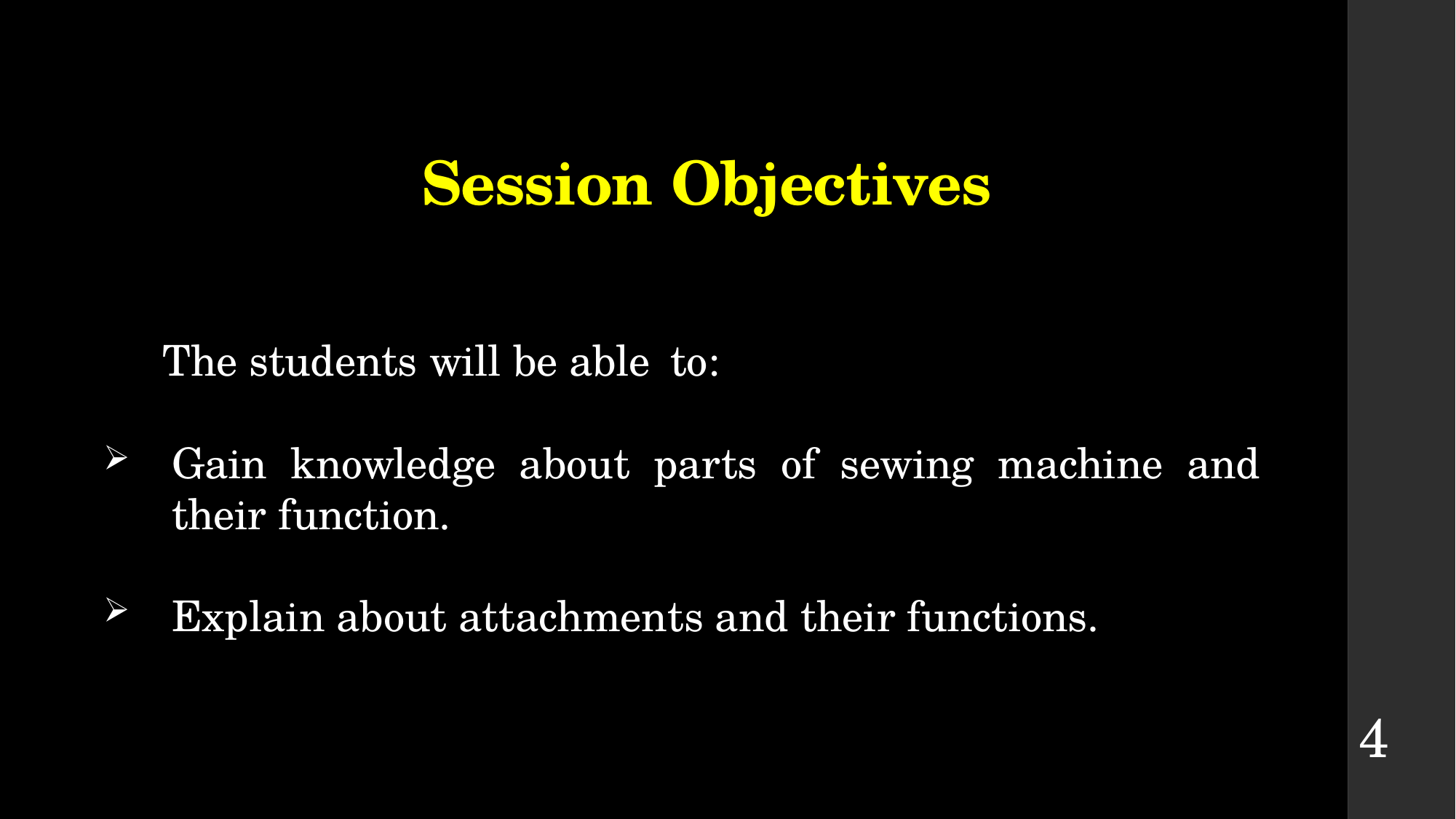

# Session Objectives
      The students will be able to:

Gain knowledge about parts of sewing machine and their function.

Explain about attachments and their functions.
4